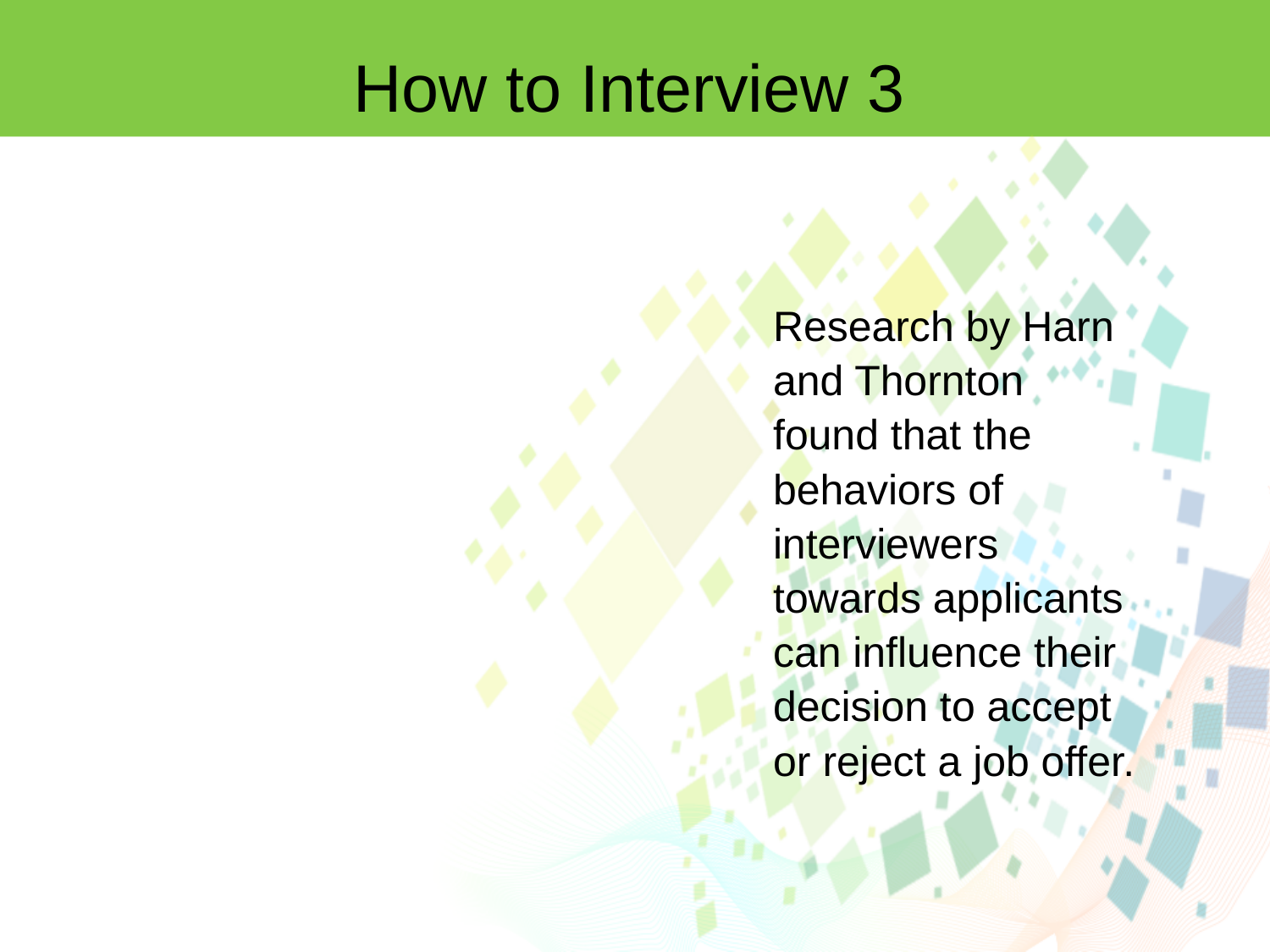

How to Interview 3
Research by Harn and Thornton found that the behaviors of interviewers towards applicants can influence their decision to accept or reject a job offer.